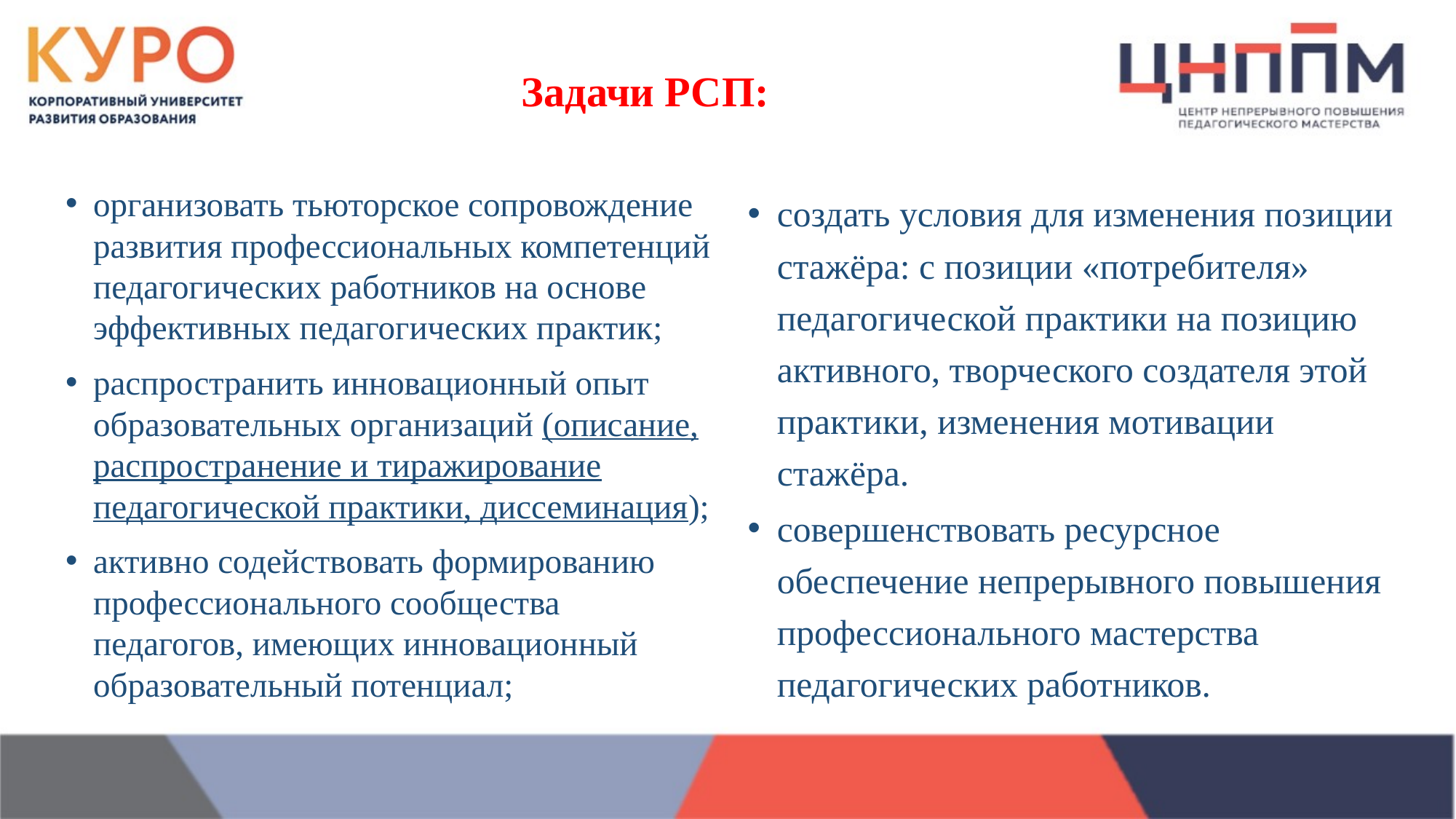

# Задачи РСП:
организовать тьюторское сопровождение развития профессиональных компетенций педагогических работников на основе эффективных педагогических практик;
распространить инновационный опыт образовательных организаций (описание, распространение и тиражирование педагогической практики, диссеминация);
активно содействовать формированию профессионального сообщества педагогов, имеющих инновационный образовательный потенциал;

создать условия для изменения позиции стажёра: с позиции «потребителя» педагогической практики на позицию активного, творческого создателя этой практики, изменения мотивации стажёра.
совершенствовать ресурсное обеспечение непрерывного повышения профессионального мастерства педагогических работников.